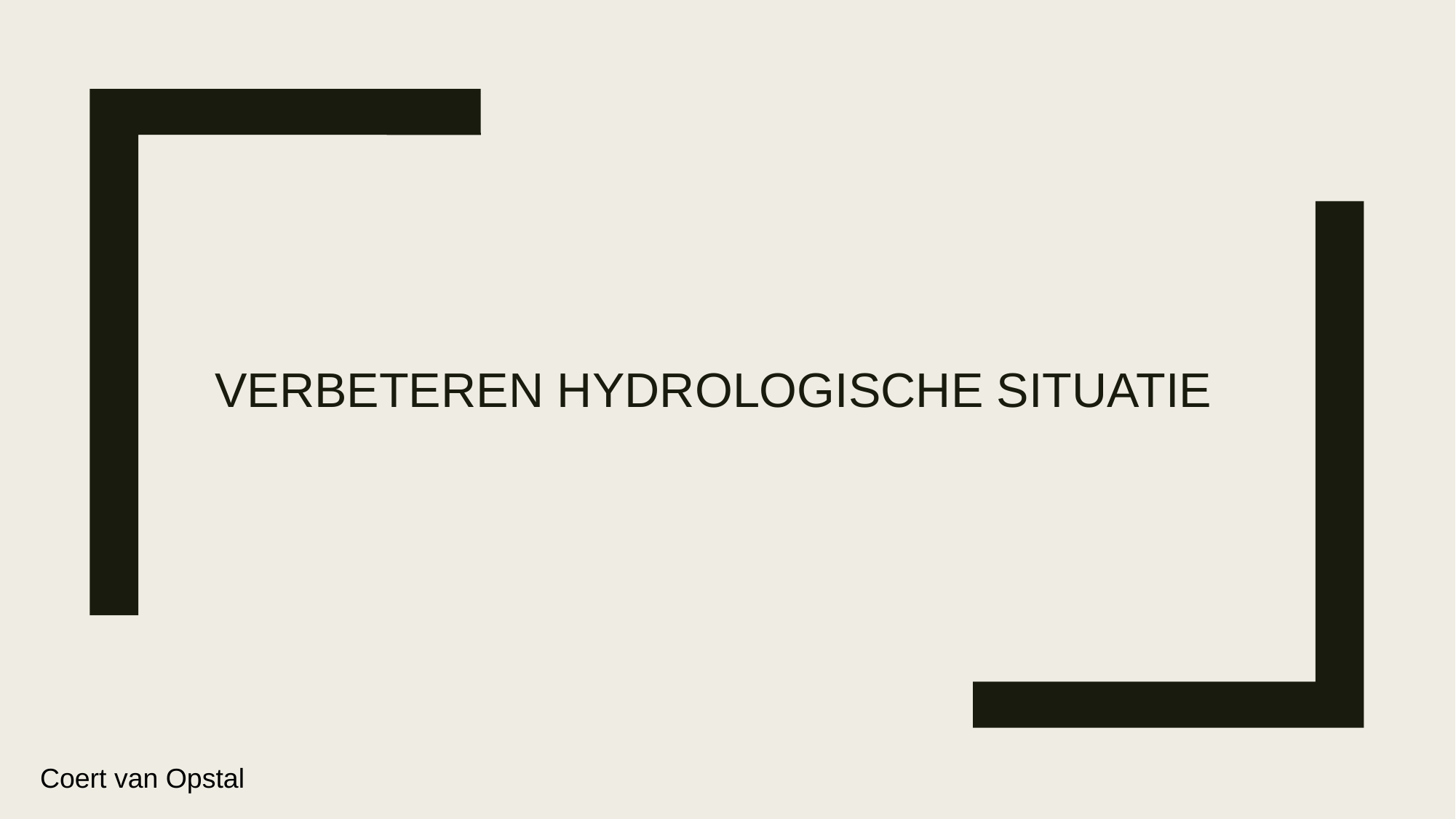

# Verbeteren hydrologische situatie
Coert van Opstal